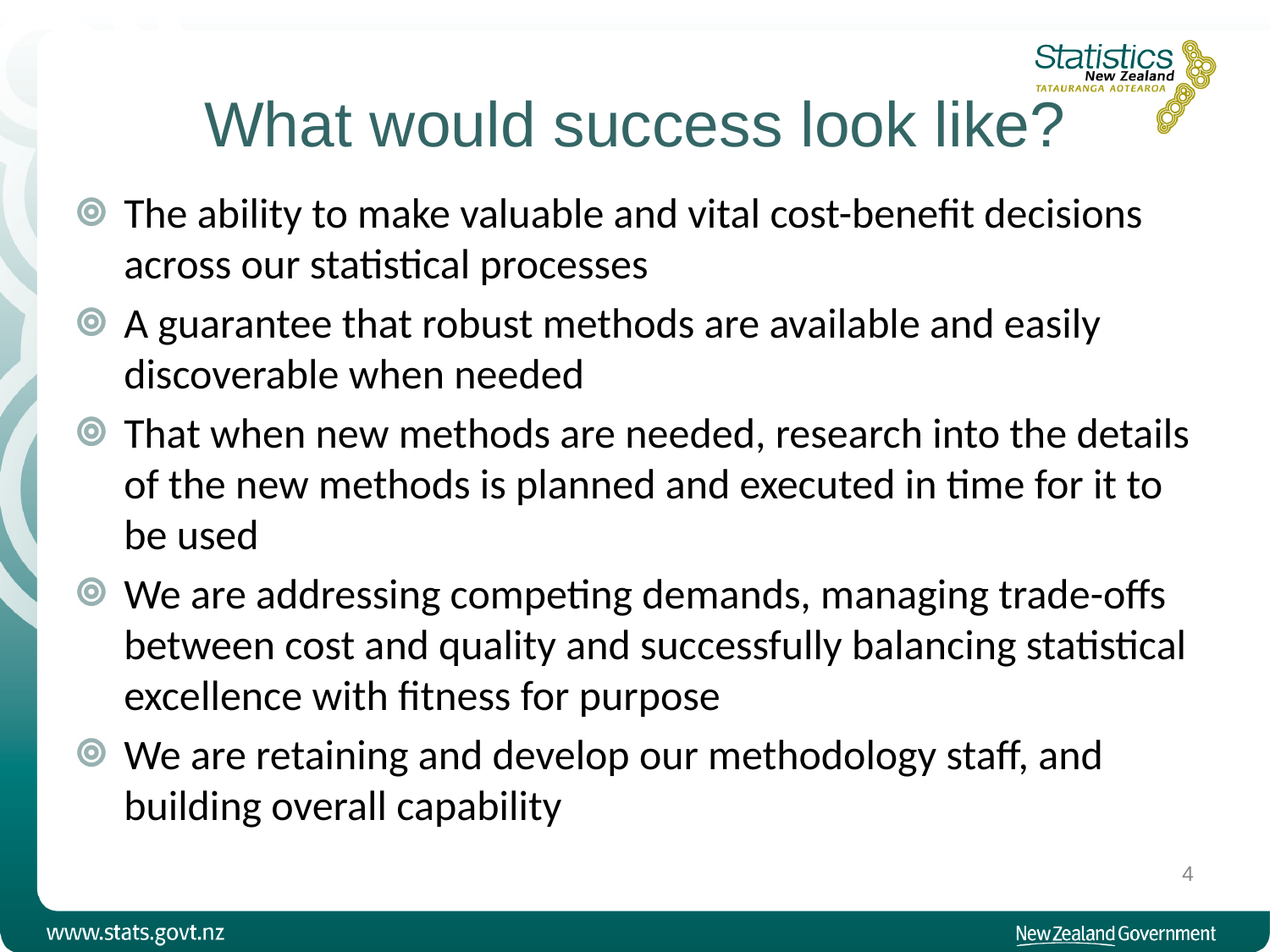

# What would success look like?
The ability to make valuable and vital cost-benefit decisions across our statistical processes
A guarantee that robust methods are available and easily discoverable when needed
That when new methods are needed, research into the details of the new methods is planned and executed in time for it to be used
We are addressing competing demands, managing trade-offs between cost and quality and successfully balancing statistical excellence with fitness for purpose
We are retaining and develop our methodology staff, and building overall capability

4